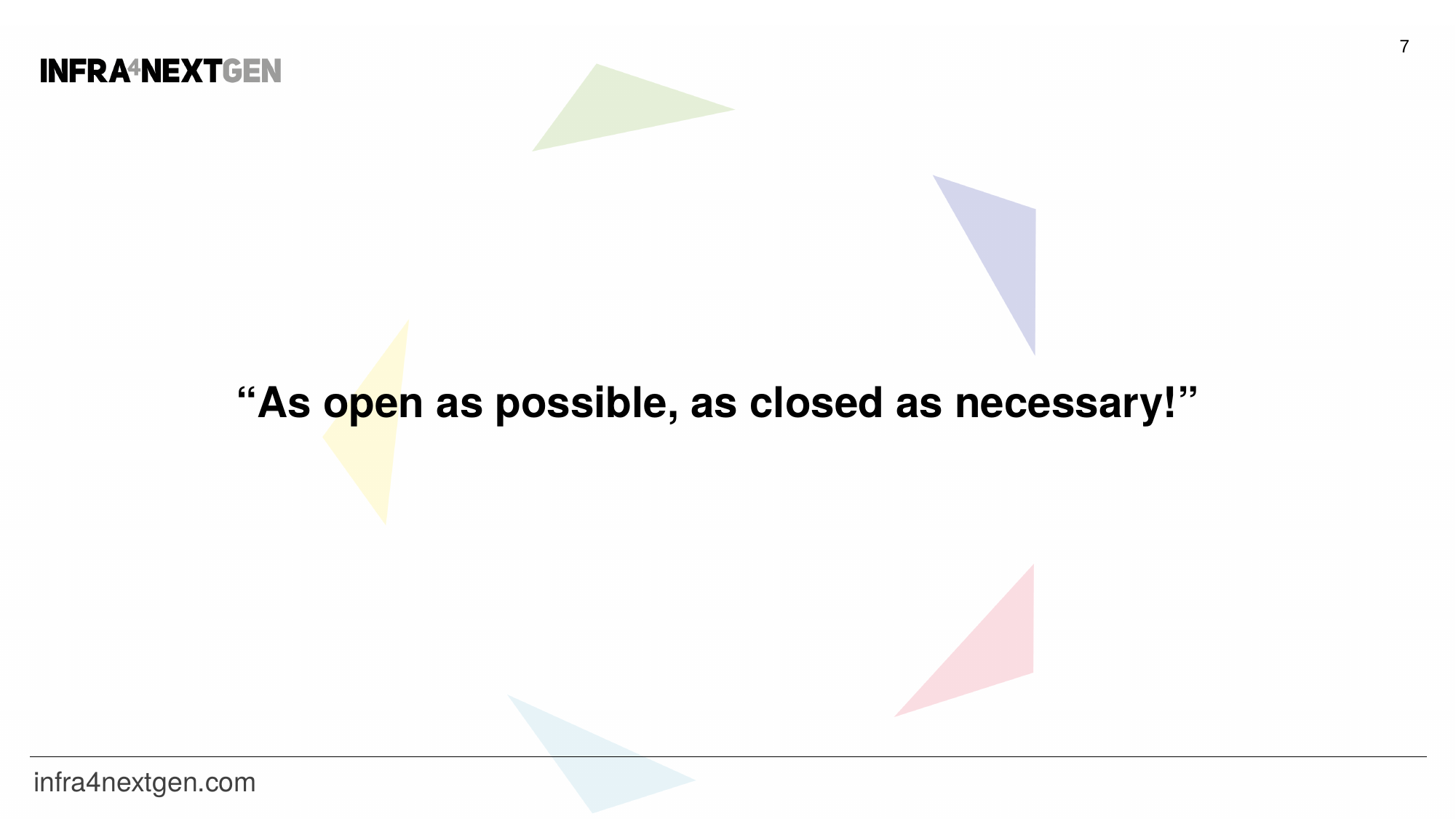

7
“As open as possible, as closed as necessary!”
infra4nextgen.com